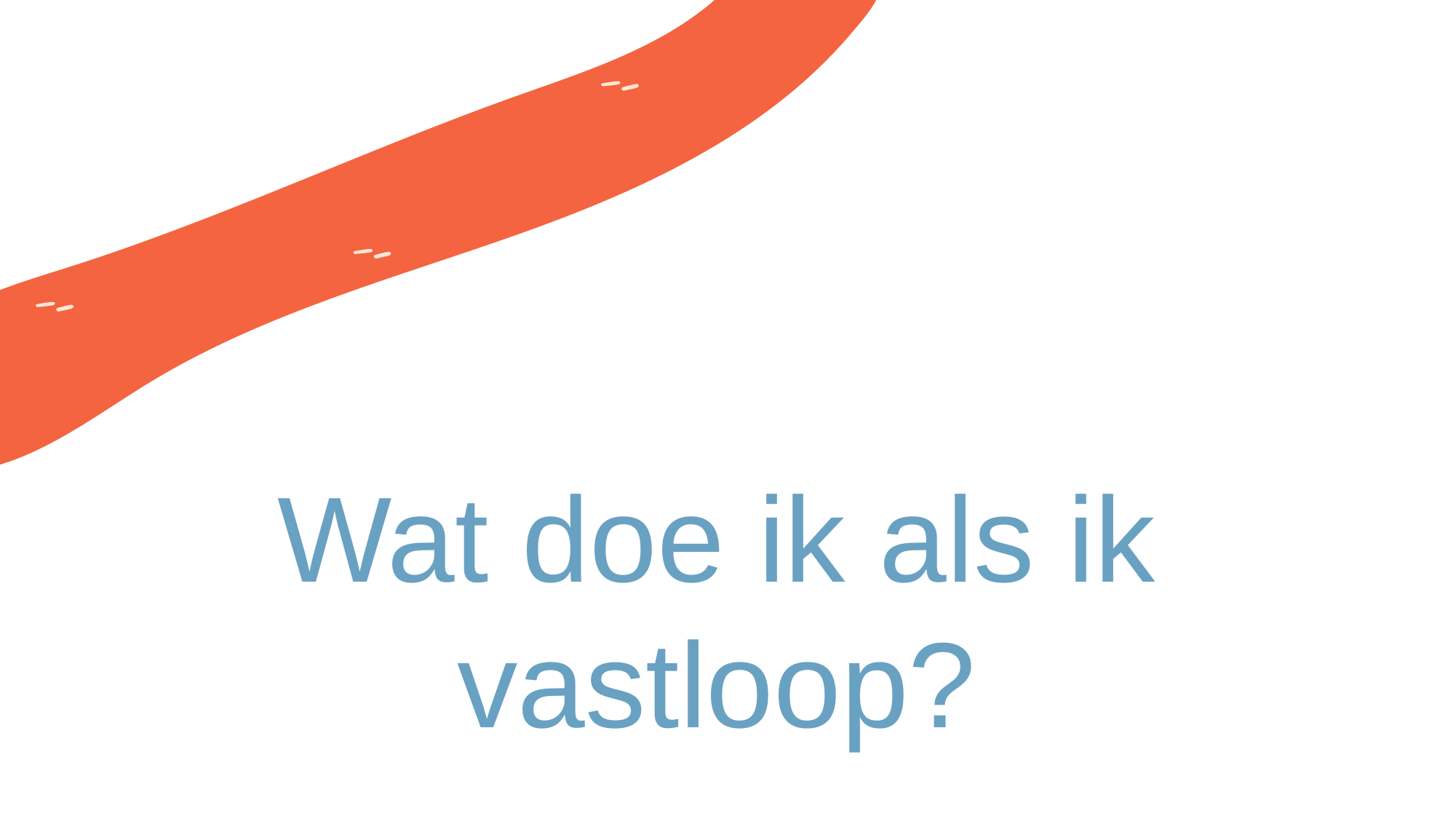

# Wat doe ik als ik vastloop?